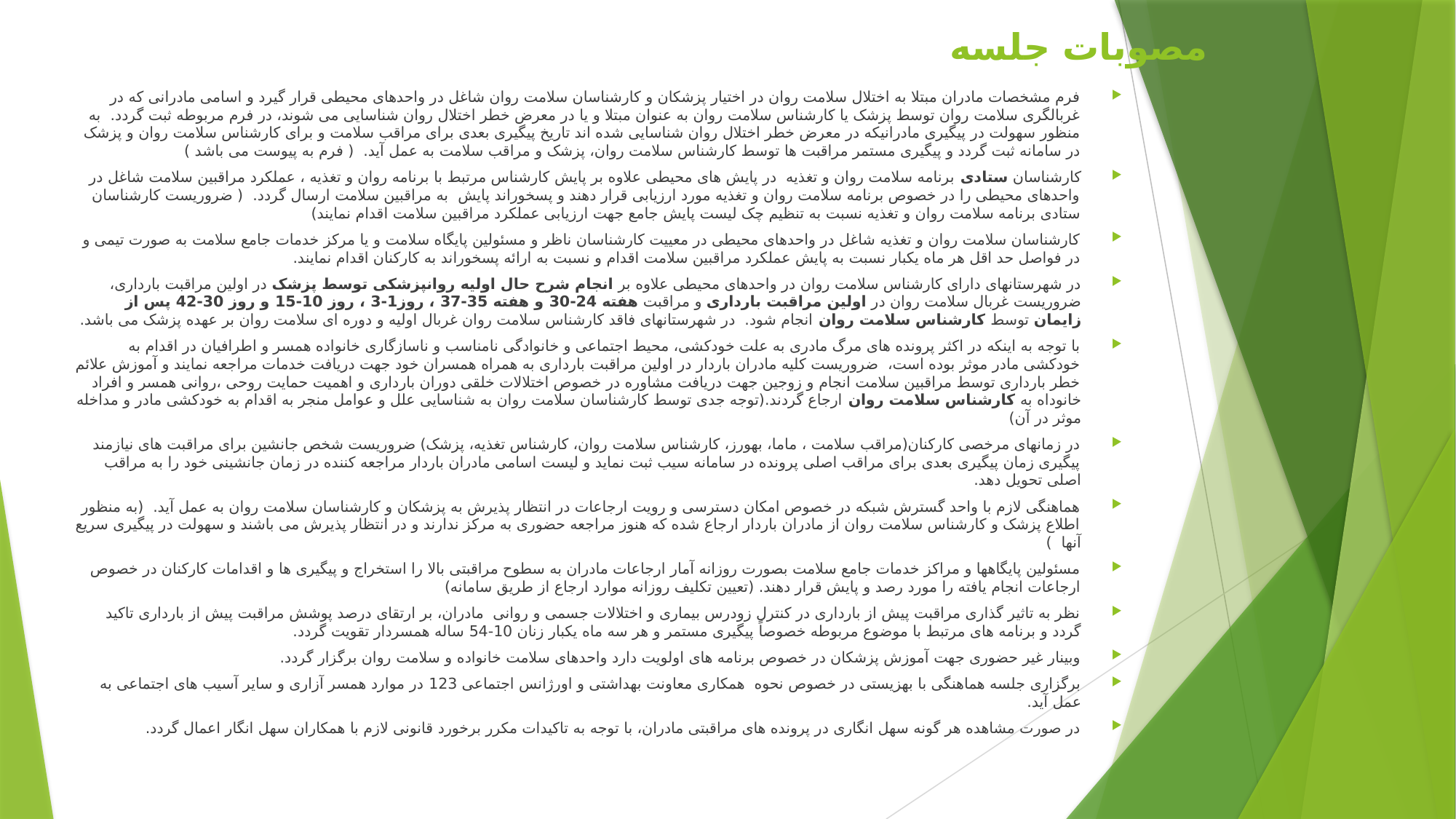

# مصوبات جلسه
فرم مشخصات مادران مبتلا به اختلال سلامت روان در اختیار پزشکان و کارشناسان سلامت روان شاغل در واحدهای محیطی قرار گیرد و اسامی مادرانی که در غربالگری سلامت روان توسط پزشک یا کارشناس سلامت روان به عنوان مبتلا و یا در معرض خطر اختلال روان شناسایی می شوند، در فرم مربوطه ثبت گردد.  به منظور سهولت در پیگیری مادرانیکه در معرض خطر اختلال روان شناسایی شده اند تاریخ پیگیری بعدی برای مراقب سلامت و برای کارشناس سلامت روان و پزشک در سامانه ثبت گردد و پیگیری مستمر مراقبت ها توسط کارشناس سلامت روان، پزشک و مراقب سلامت به عمل آید.  ( فرم به پیوست می باشد )
کارشناسان ستادی برنامه سلامت روان و تغذیه  در پایش های محیطی علاوه بر پایش کارشناس مرتبط با برنامه روان و تغذیه ، عملکرد مراقبین سلامت شاغل در واحدهای محیطی را در خصوص برنامه سلامت روان و تغذیه مورد ارزیابی قرار دهند و پسخوراند پایش  به مراقبین سلامت ارسال گردد.  ( ضروریست کارشناسان ستادی برنامه سلامت روان و تغذیه نسبت به تنظیم چک لیست پایش جامع جهت ارزیابی عملکرد مراقبین سلامت اقدام نمایند)
کارشناسان سلامت روان و تغذیه شاغل در واحدهای محیطی در معییت کارشناسان ناظر و مسئولین پایگاه سلامت و یا مرکز خدمات جامع سلامت به صورت تیمی و در فواصل حد اقل هر ماه یکبار نسبت به پایش عملکرد مراقبین سلامت اقدام و نسبت به ارائه پسخوراند به کارکنان اقدام نمایند.
در شهرستانهای دارای کارشناس سلامت روان در واحدهای محیطی علاوه بر انجام شرح حال اولیه روانپزشکی توسط پزشک در اولین مراقبت بارداری، ضروریست غربال سلامت روان در اولین مراقبت بارداری و مراقبت هفته 24-30 و هفته 35-37 ، روز1-3 ، روز 10-15 و روز 30-42 پس از زایمان توسط کارشناس سلامت روان انجام شود.  در شهرستانهای فاقد کارشناس سلامت روان غربال اولیه و دوره ای سلامت روان بر عهده پزشک می باشد.
با توجه به اینکه در اکثر پرونده های مرگ مادری به علت خودکشی، محیط اجتماعی و خانوادگی نامناسب و ناسازگاری خانواده همسر و اطرافیان در اقدام به خودکشی مادر موثر بوده است،  ضروریست کلیه مادران باردار در اولین مراقبت بارداری به همراه همسران خود جهت دریافت خدمات مراجعه نمایند و آموزش علائم خطر بارداری توسط مراقبین سلامت انجام و زوجین جهت دریافت مشاوره در خصوص اختلالات خلقی دوران بارداری و اهمیت حمایت روحی ،روانی همسر و افراد خانوداه به کارشناس سلامت روان ارجاع گردند.(توجه جدی توسط کارشناسان سلامت روان به شناسایی علل و عوامل منجر به اقدام به خودکشی مادر و مداخله موثر در آن)
در زمانهای مرخصی کارکنان(مراقب سلامت ، ماما، بهورز، کارشناس سلامت روان، کارشناس تغذیه، پزشک) ضروریست شخص جانشین برای مراقبت های نیازمند پیگیری زمان پیگیری بعدی برای مراقب اصلی پرونده در سامانه سیب ثبت نماید و لیست اسامی مادران باردار مراجعه کننده در زمان جانشینی خود را به مراقب اصلی تحویل دهد.
هماهنگی لازم با واحد گسترش شبکه در خصوص امکان دسترسی و رویت ارجاعات در انتظار پذیرش به پزشکان و کارشناسان سلامت روان به عمل آید.  (به منظور اطلاع پزشک و کارشناس سلامت روان از مادران باردار ارجاع شده که هنوز مراجعه حضوری به مرکز ندارند و در انتظار پذیرش می باشند و سهولت در پیگیری سریع آنها  )
مسئولین پایگاهها و مراکز خدمات جامع سلامت بصورت روزانه آمار ارجاعات مادران به سطوح مراقبتی بالا را استخراج و پیگیری ها و اقدامات کارکنان در خصوص ارجاعات انجام یافته را مورد رصد و پایش قرار دهند. (تعیین تکلیف روزانه موارد ارجاع از طریق سامانه)
نظر به تاثیر گذاری مراقبت پیش از بارداری در کنترل زودرس بیماری و اختلالات جسمی و روانی  مادران، بر ارتقای درصد پوشش مراقبت پیش از بارداری تاکید گردد و برنامه های مرتبط با موضوع مربوطه خصوصاً پیگیری مستمر و هر سه ماه یکبار زنان 10-54 ساله همسردار تقویت گردد.
وبینار غیر حضوری جهت آموزش پزشکان در خصوص برنامه های اولویت دارد واحدهای سلامت خانواده و سلامت روان برگزار گردد.
برگزاری جلسه هماهنگی با بهزیستی در خصوص نحوه  همکاری معاونت بهداشتی و اورژانس اجتماعی 123 در موارد همسر آزاری و سایر آسیب های اجتماعی به عمل آید.
در صورت مشاهده هر گونه سهل انگاری در پرونده های مراقبتی مادران، با توجه به تاکیدات مکرر برخورد قانونی لازم با همکاران سهل انگار اعمال گردد.